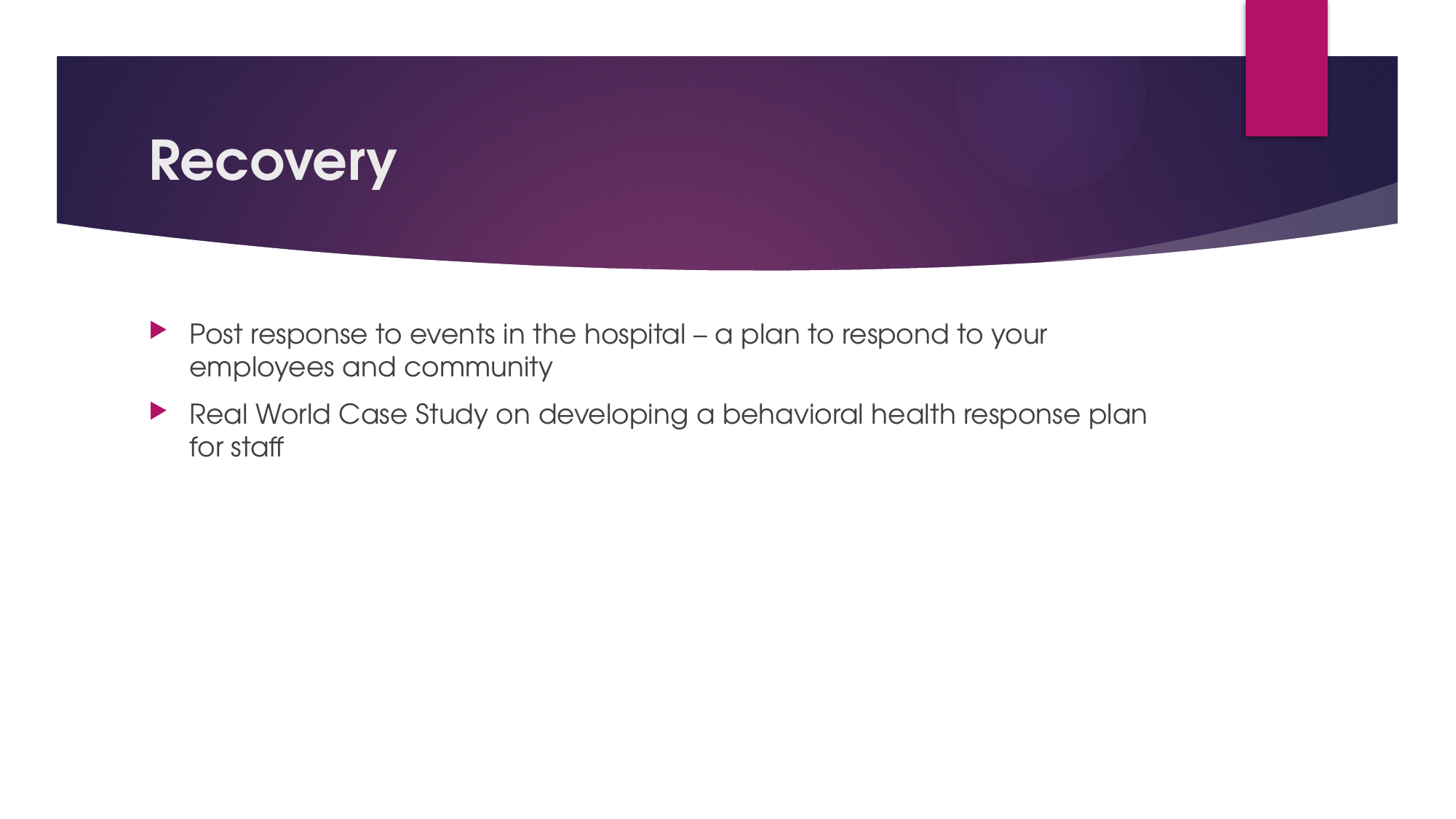

# Recovery
Post response to events in the hospital – a plan to respond to your employees and community
Real World Case Study on developing a behavioral health response plan for staff